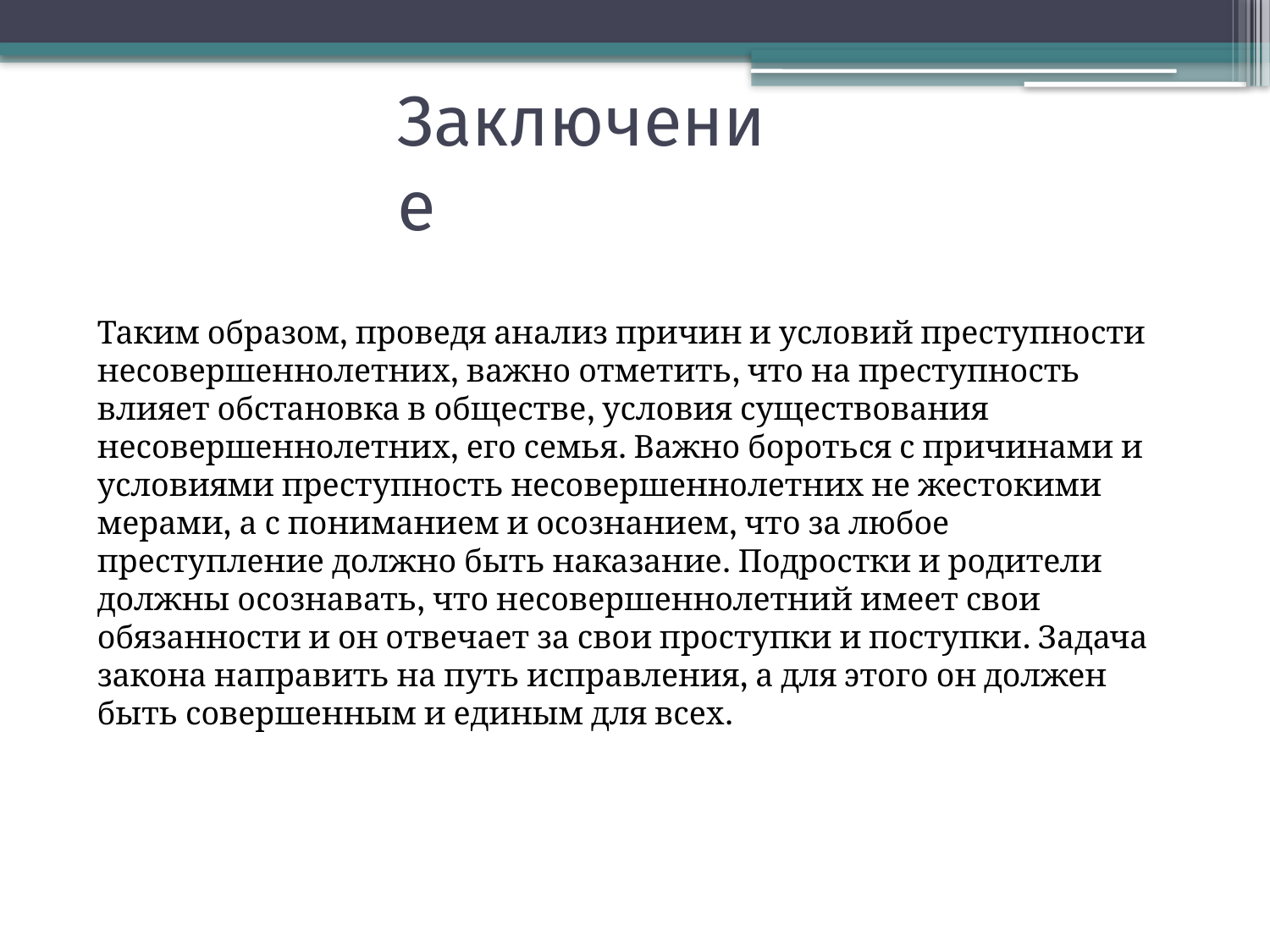

# Заключение
Таким образом, проведя анализ причин и условий преступности несовершеннолетних, важно отметить, что на преступность влияет обстановка в обществе, условия существования несовершеннолетних, его семья. Важно бороться с причинами и условиями преступность несовершеннолетних не жестокими мерами, а с пониманием и осознанием, что за любое преступление должно быть наказание. Подростки и родители должны осознавать, что несовершеннолетний имеет свои обязанности и он отвечает за свои проступки и поступки. Задача закона направить на путь исправления, а для этого он должен быть совершенным и единым для всех.